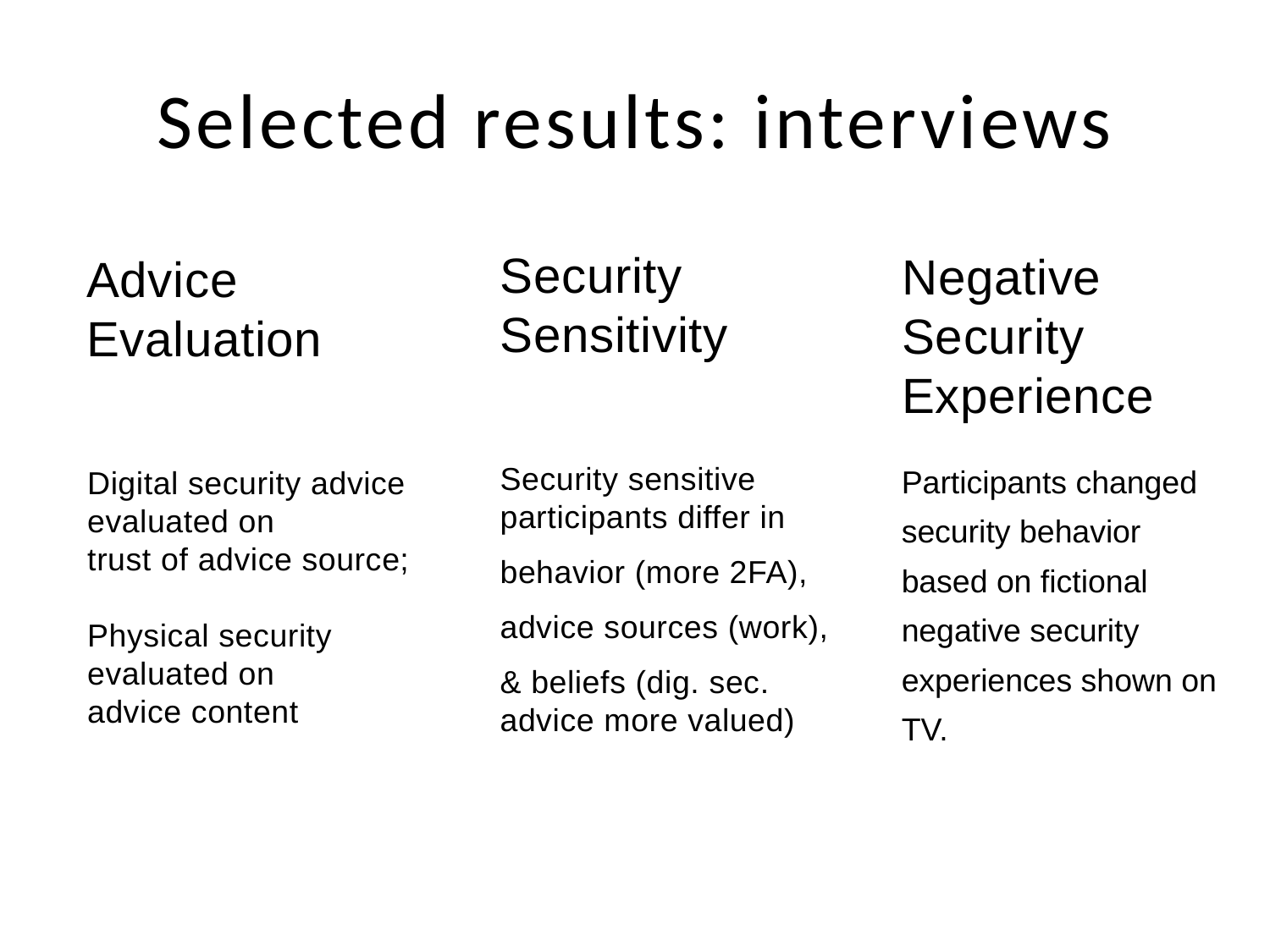

# Selected results: interviews
Security Sensitivity
Negative
Security
Experience
Advice Evaluation

Participants changed security behavior based on fictional negative security experiences shown on TV.
Security sensitive participants differ in

behavior (more 2FA),

advice sources (work),

& beliefs (dig. sec. advice more valued)
Digital security advice evaluated on
trust of advice source;

Physical security evaluated on
advice content